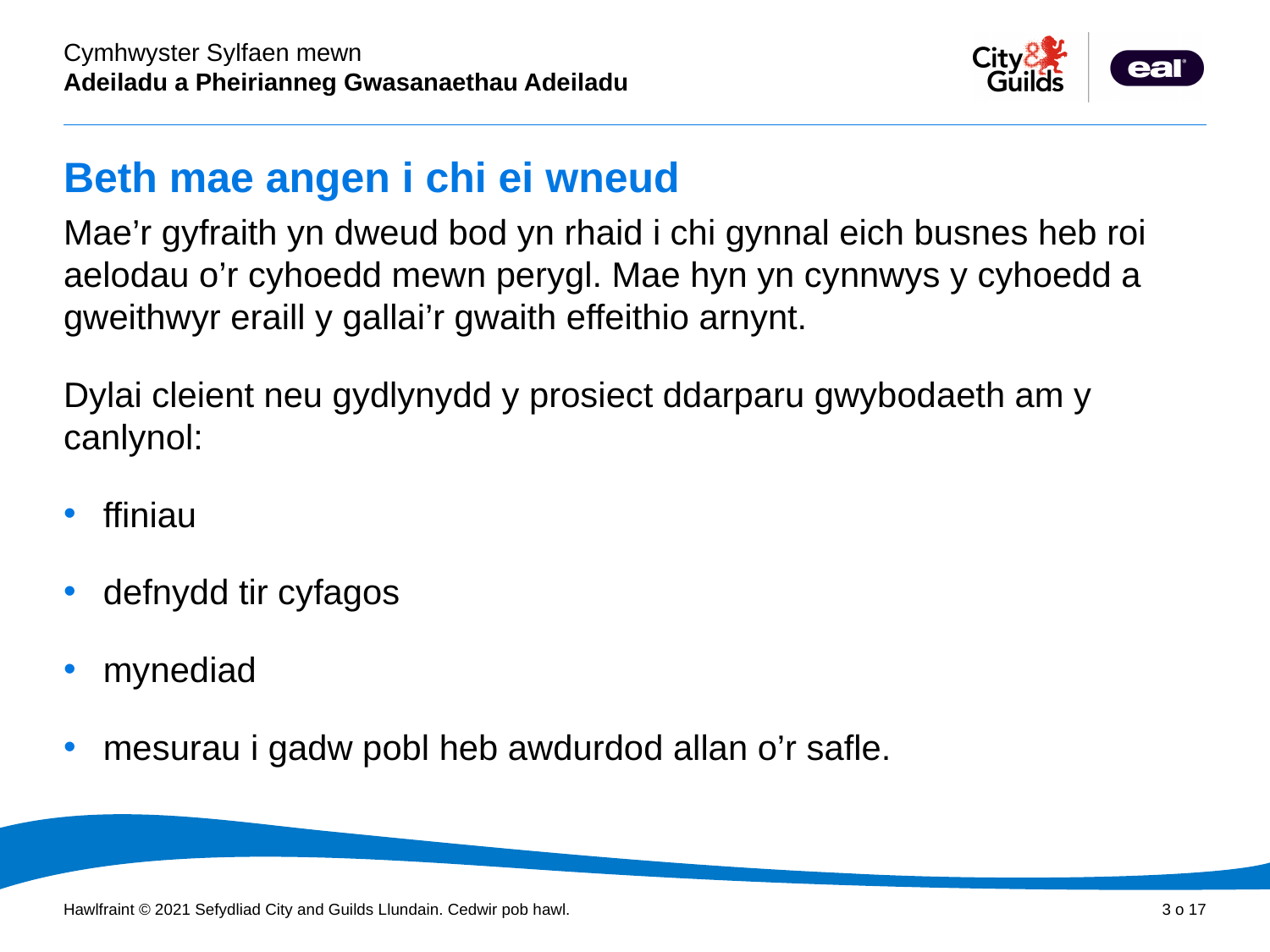

# Beth mae angen i chi ei wneud
Mae’r gyfraith yn dweud bod yn rhaid i chi gynnal eich busnes heb roi aelodau o’r cyhoedd mewn perygl. Mae hyn yn cynnwys y cyhoedd a gweithwyr eraill y gallai’r gwaith effeithio arnynt.
Dylai cleient neu gydlynydd y prosiect ddarparu gwybodaeth am y canlynol:
ffiniau
defnydd tir cyfagos
mynediad
mesurau i gadw pobl heb awdurdod allan o’r safle.